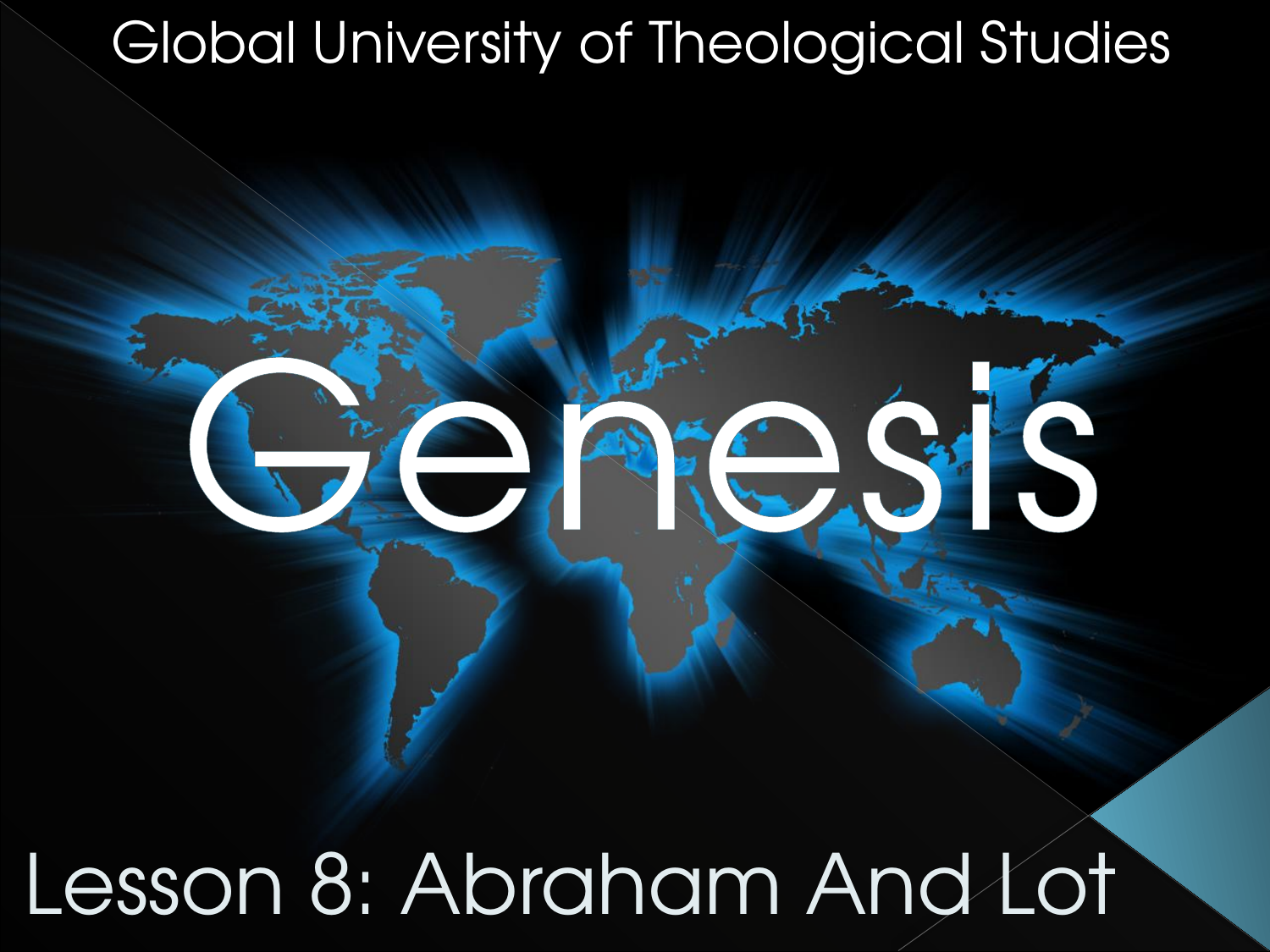

Global University of Theological Studies
# Genesis
Lesson 8: Abraham And Lot